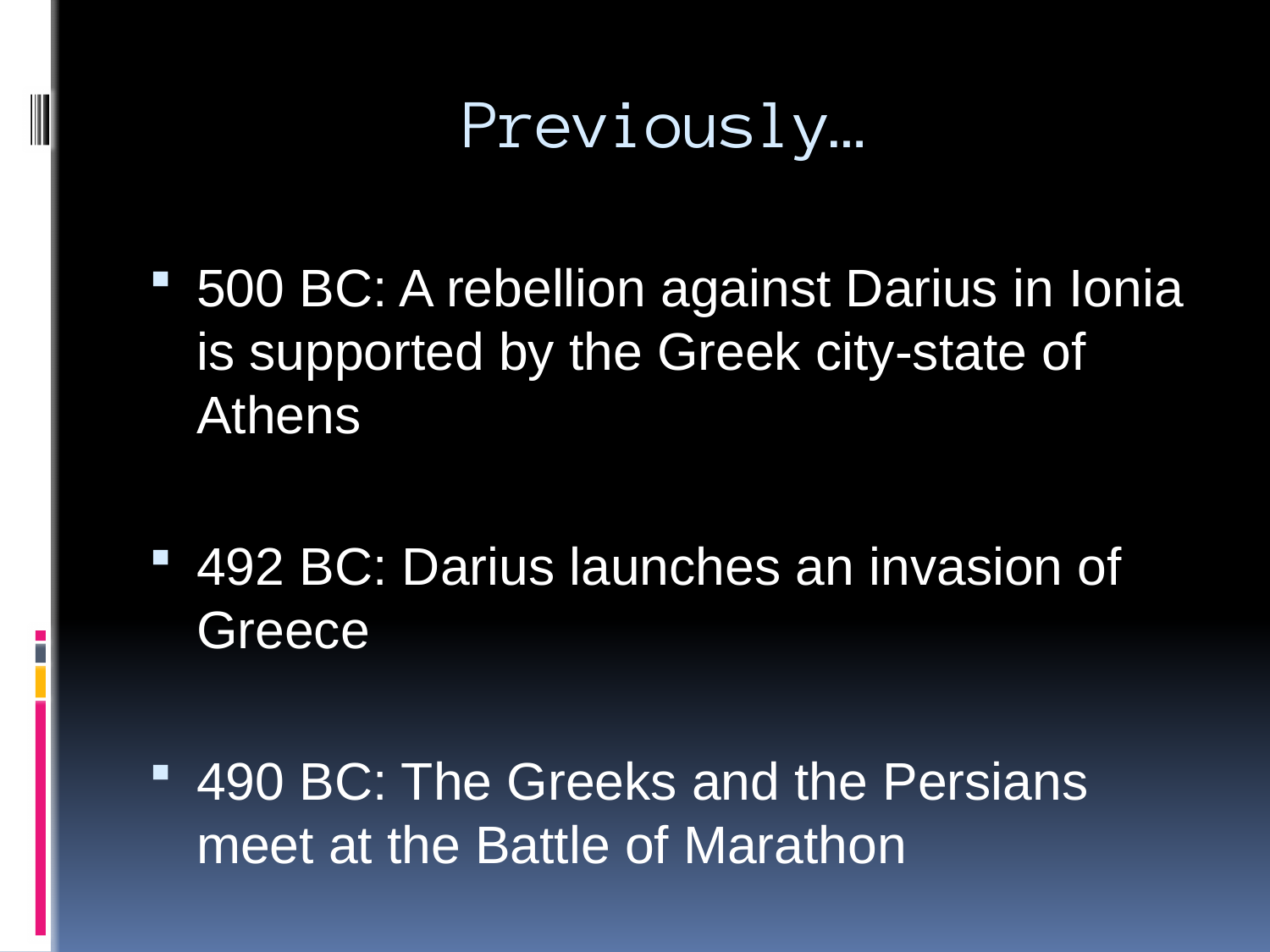

# Previously…
500 BC: A rebellion against Darius in Ionia is supported by the Greek city-state of Athens

492 BC: Darius launches an invasion of Greece

490 BC: The Greeks and the Persians meet at the Battle of Marathon